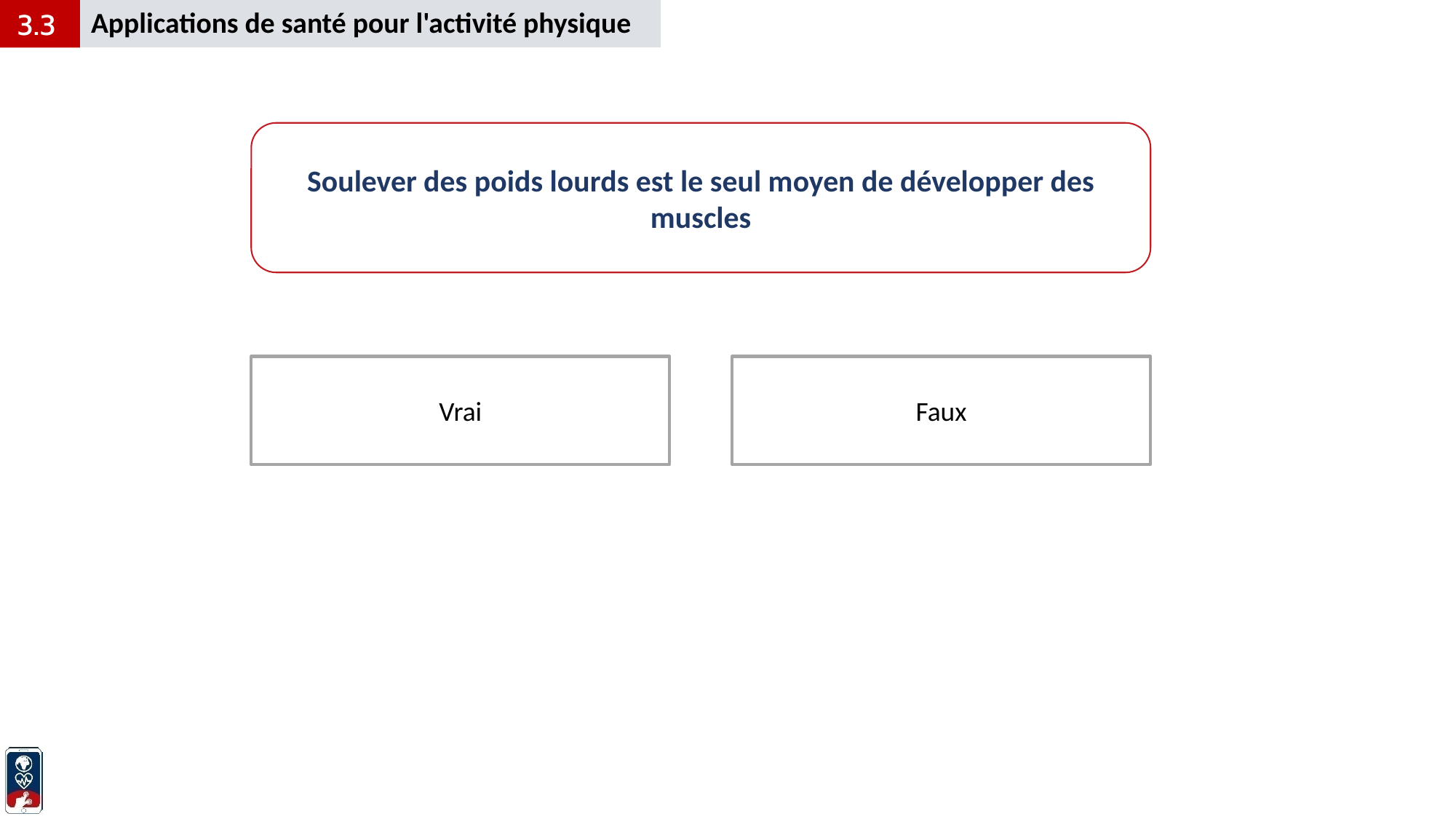

Applications de santé pour l'activité physique
3.3
Soulever des poids lourds est le seul moyen de développer des muscles
Vrai
Faux